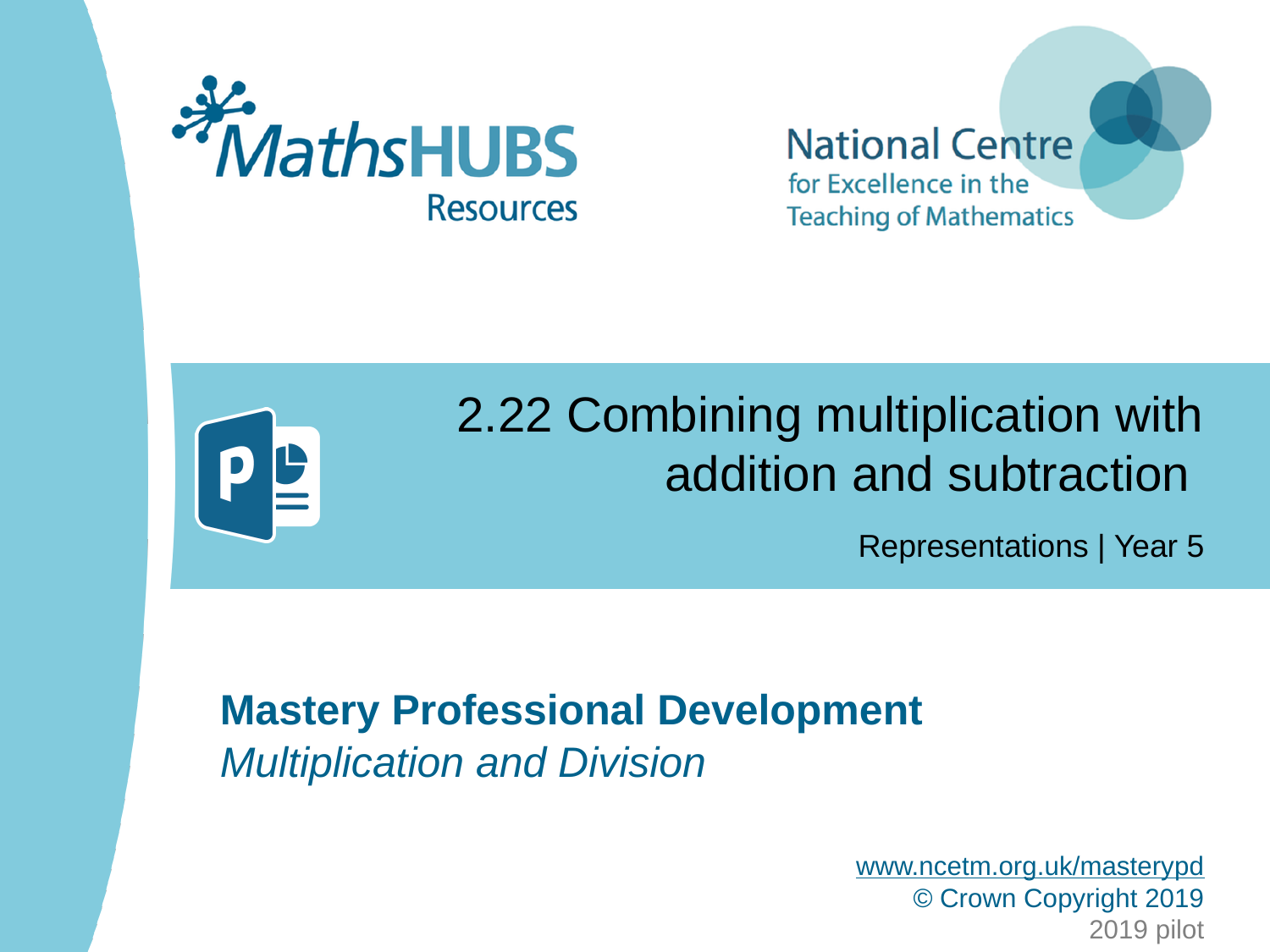

# 2.22 Combining multiplication with addition and subtraction
Representations | Year 5
Multiplication and Division